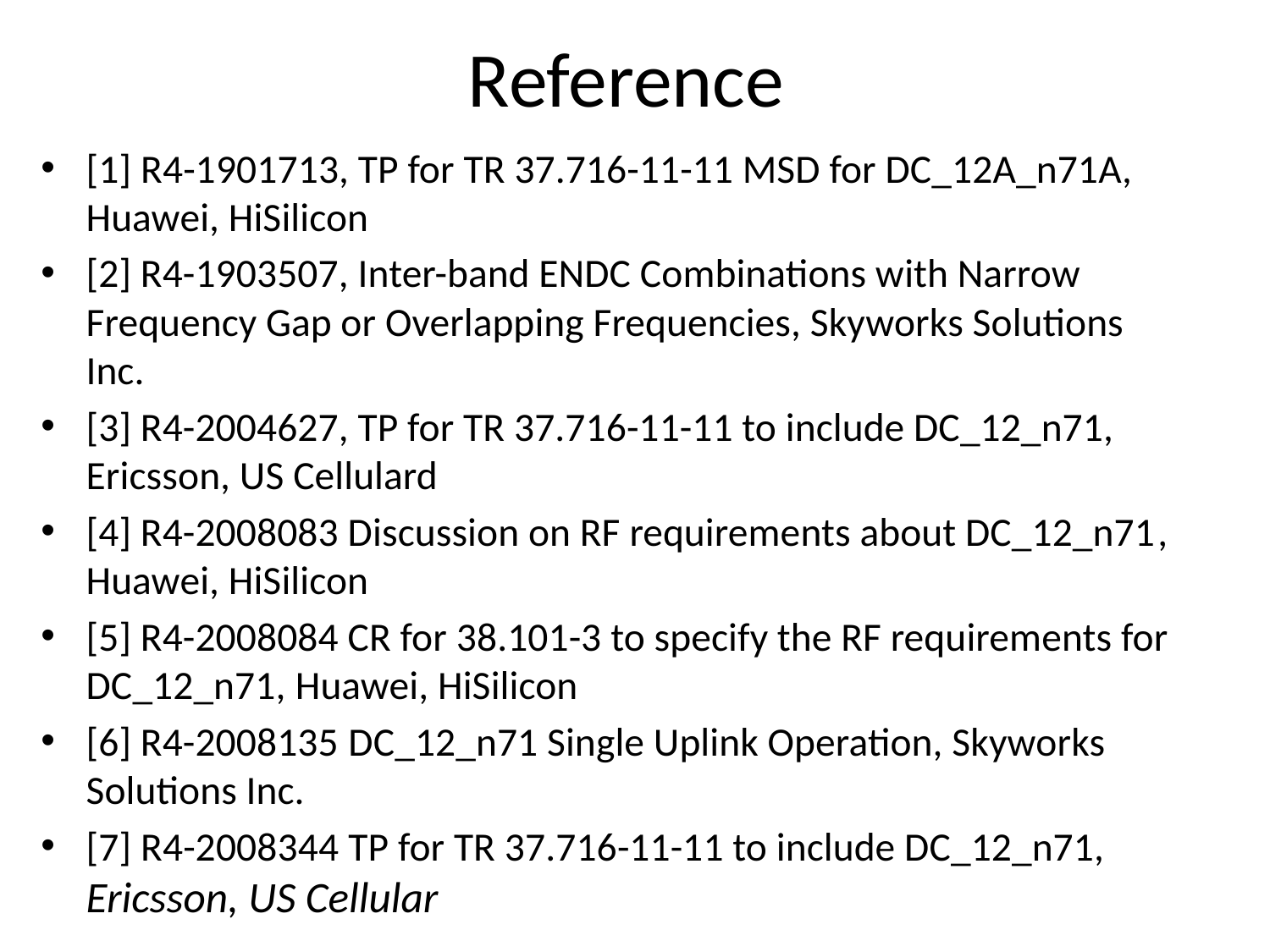

# Reference
[1] R4-1901713, TP for TR 37.716-11-11 MSD for DC_12A_n71A, Huawei, HiSilicon
[2] R4-1903507, Inter-band ENDC Combinations with Narrow Frequency Gap or Overlapping Frequencies, Skyworks Solutions Inc.
[3] R4-2004627, TP for TR 37.716-11-11 to include DC_12_n71, Ericsson, US Cellulard
[4] R4-2008083 Discussion on RF requirements about DC_12_n71, Huawei, HiSilicon
[5] R4-2008084 CR for 38.101-3 to specify the RF requirements for DC_12_n71, Huawei, HiSilicon
[6] R4-2008135 DC_12_n71 Single Uplink Operation, Skyworks Solutions Inc.
[7] R4-2008344 TP for TR 37.716-11-11 to include DC_12_n71, Ericsson, US Cellular